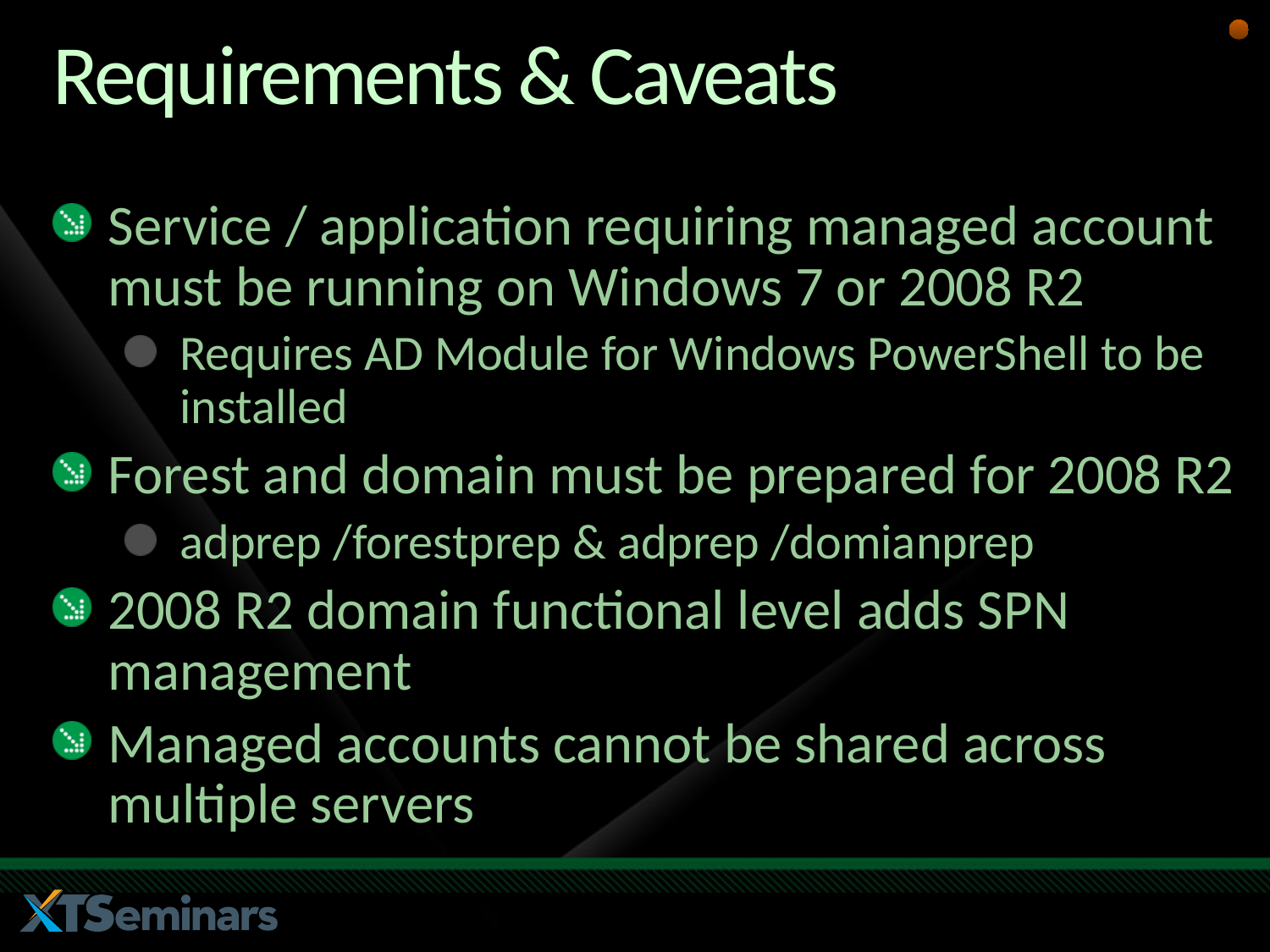

# Requirements & Caveats
Service / application requiring managed account must be running on Windows 7 or 2008 R2
Requires AD Module for Windows PowerShell to be installed
Forest and domain must be prepared for 2008 R2
adprep /forestprep & adprep /domianprep
2008 R2 domain functional level adds SPN management
Managed accounts cannot be shared across multiple servers